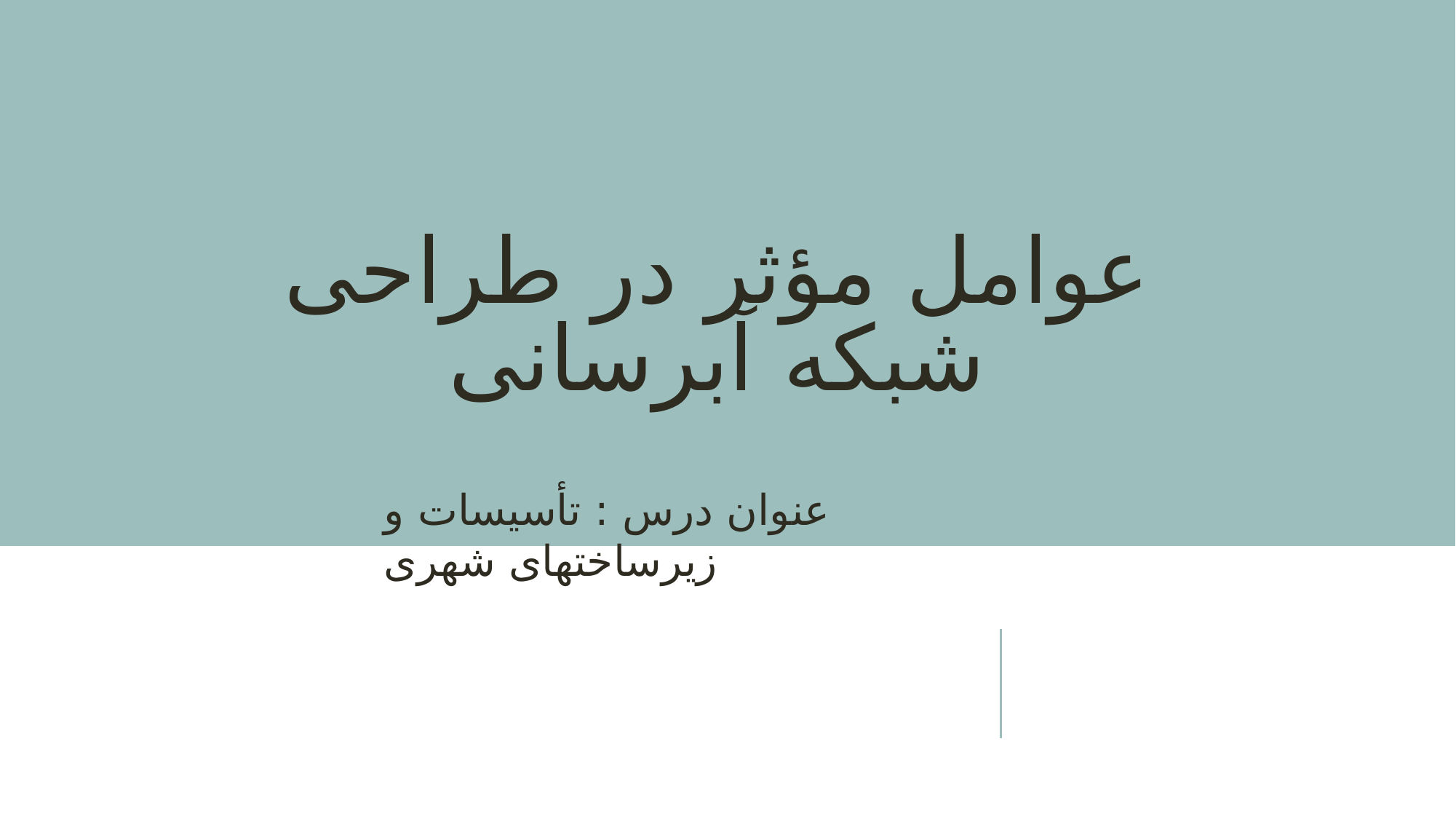

# عوامل مؤثر در طراحی شبکه آبرسانی
عنوان درس : تأسیسات و زیرساختهای شهری